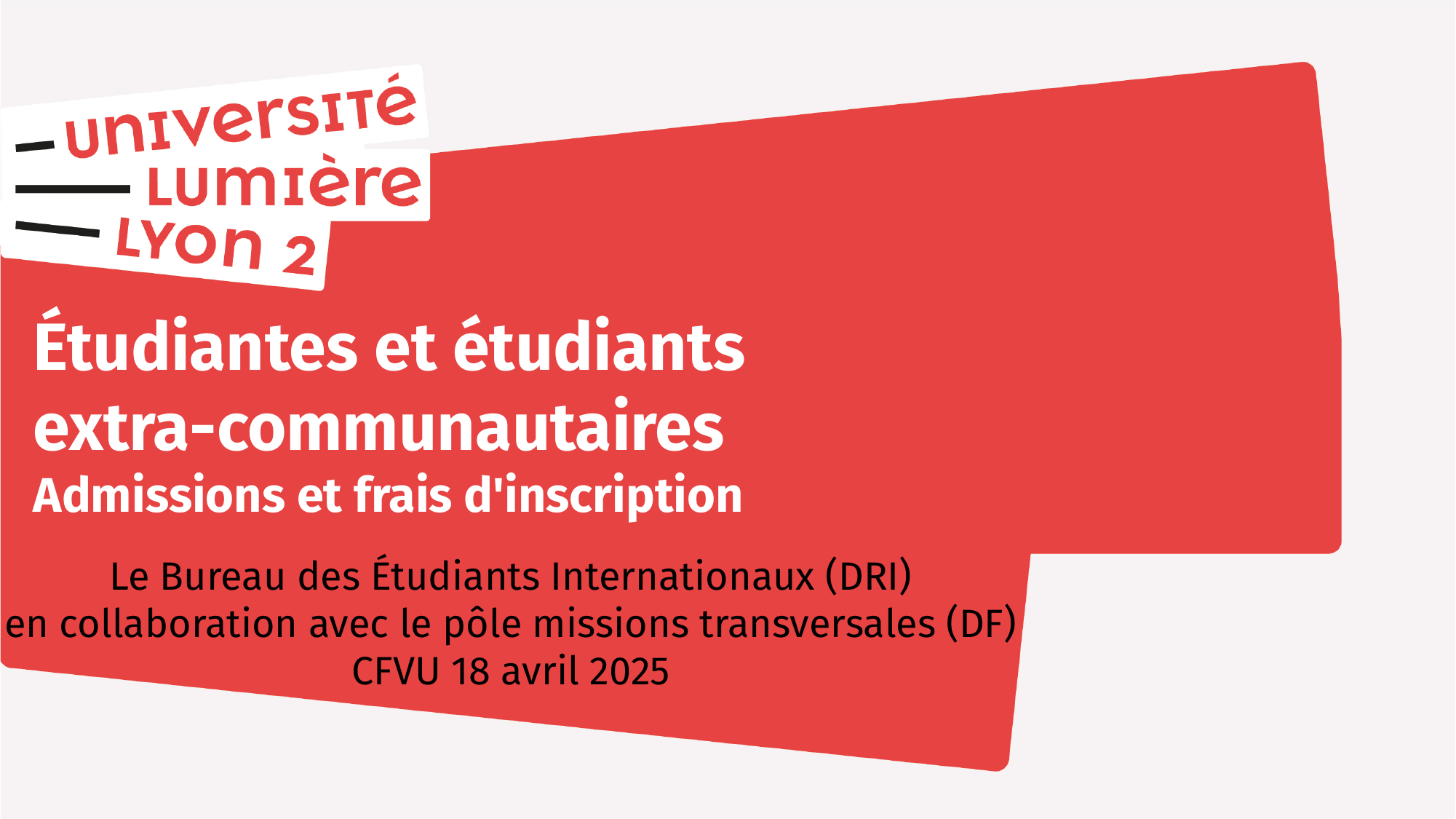

Étudiantes et étudiants
extra-communautaires
Admissions et frais d'inscription
Le Bureau des Étudiants Internationaux (DRI)
en collaboration avec le pôle missions transversales (DF)
CFVU 18 avril 2025